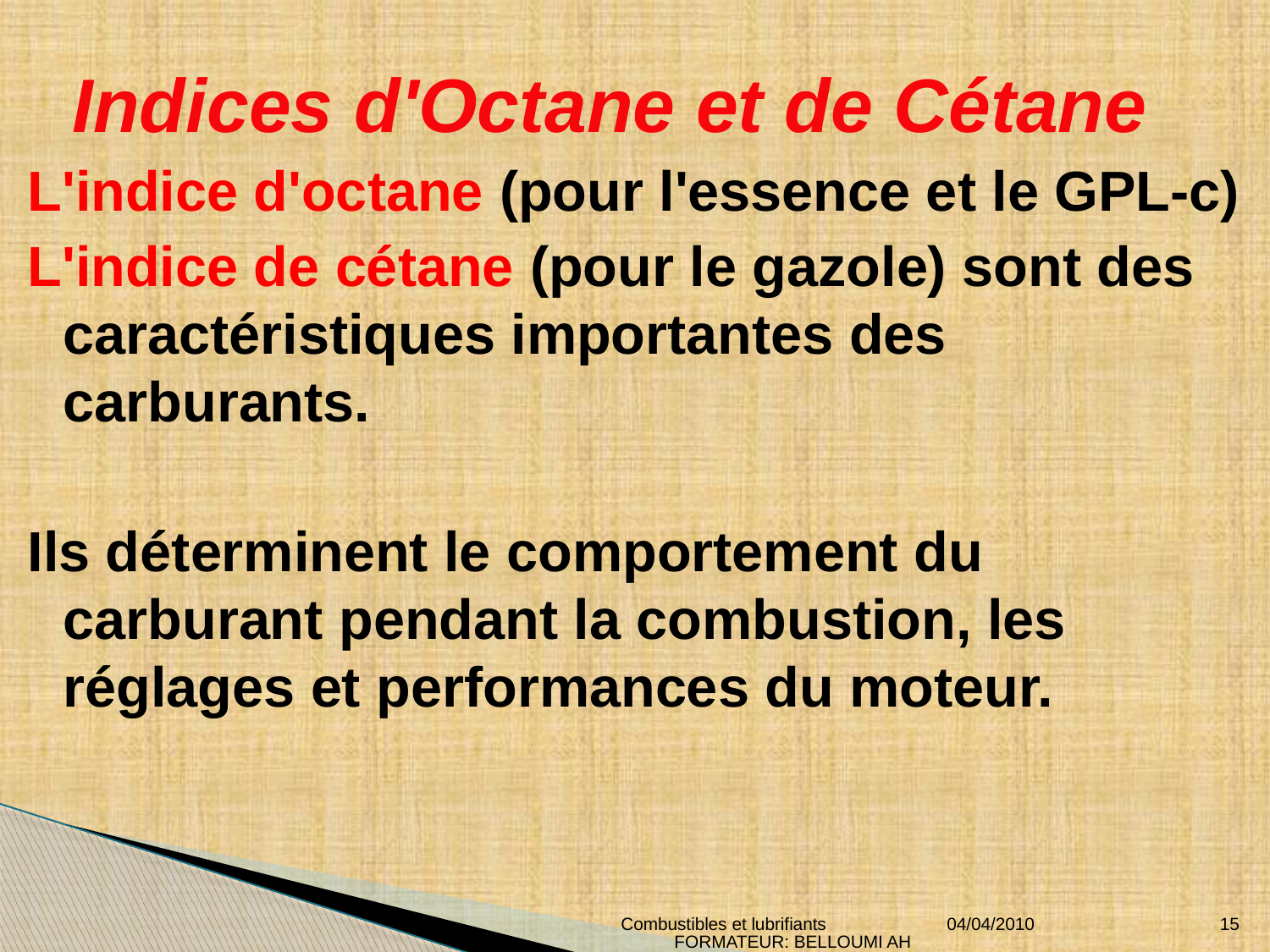

# Indices d'Octane et de Cétane
L'indice d'octane (pour l'essence et le GPL-c)
L'indice de cétane (pour le gazole) sont des caractéristiques importantes des carburants.

Ils déterminent le comportement du carburant pendant la combustion, les réglages et performances du moteur.
Combustibles et lubrifiants                              FORMATEUR: BELLOUMI AHMED
04/04/2010
15